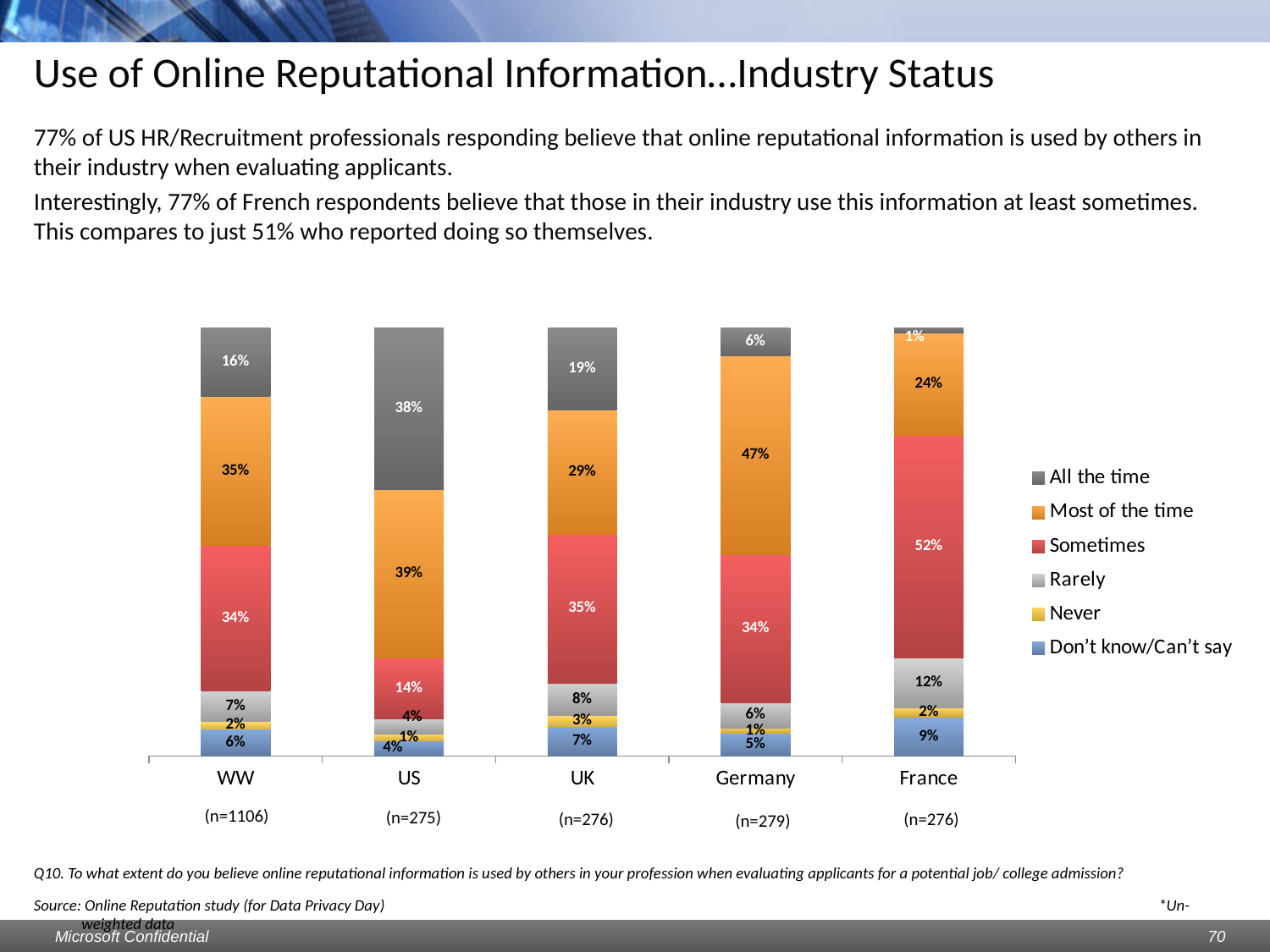

# Use of Online Reputational Information…Industry Status
77% of US HR/Recruitment professionals responding believe that online reputational information is used by others in their industry when evaluating applicants.
Interestingly, 77% of French respondents believe that those in their industry use this information at least sometimes. This compares to just 51% who reported doing so themselves.

### Chart

| Category | Don’t know/Can’t say | Never | Rarely | Sometimes | Most of the time | All the time |
|---|---|---|---|---|---|---|
| WW | 0.06238698010849954 | 0.018083182640144673 | 0.07233273056057891 | 0.3390596745027145 | 0.34719710669077725 | 0.16094032549728862 |
| US | 0.03636363636363636 | 0.014545454545454545 | 0.03636363636363636 | 0.14181818181818287 | 0.39272727272727515 | 0.37818181818182 |
| UK | 0.06884057971014493 | 0.025362318840579802 | 0.07608695652173914 | 0.34782608695652356 | 0.2898550724637682 | 0.19202898550724734 |
| Germany | 0.05376344086021543 | 0.01075268817204301 | 0.06093189964157706 | 0.3440860215053763 | 0.46594982078853026 | 0.06451612903225813 |
| France | 0.09057971014492754 | 0.02173913043478261 | 0.11594202898550726 | 0.5217391304347868 | 0.23913043478260962 | 0.010869565217391398 |
(n=1106)
(n=275)
(n=276)
(n=276)
(n=279)
Q10. To what extent do you believe online reputational information is used by others in your profession when evaluating applicants for a potential job/ college admission?
Source: Online Reputation study (for Data Privacy Day) 						                 *Un-weighted data